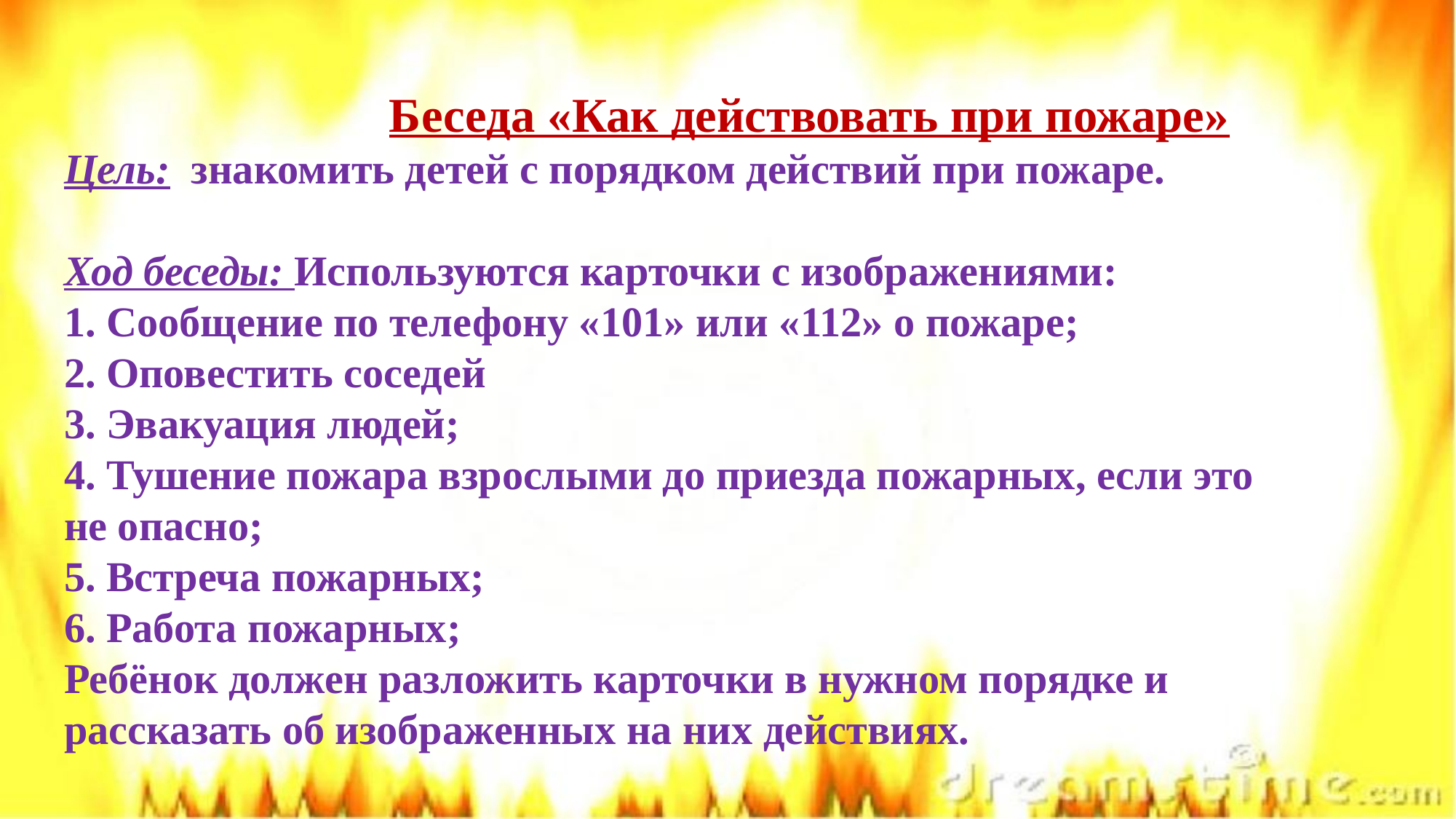

Беседа «Как действовать при пожаре»
Цель:  знакомить детей с порядком действий при пожаре.

Ход беседы: Используются карточки с изображениями:
1. Сообщение по телефону «101» или «112» о пожаре;
2. Оповестить соседей
3. Эвакуация людей;
4. Тушение пожара взрослыми до приезда пожарных, если это не опасно;
5. Встреча пожарных;
6. Работа пожарных;
Ребёнок должен разложить карточки в нужном порядке и рассказать об изображенных на них действиях.